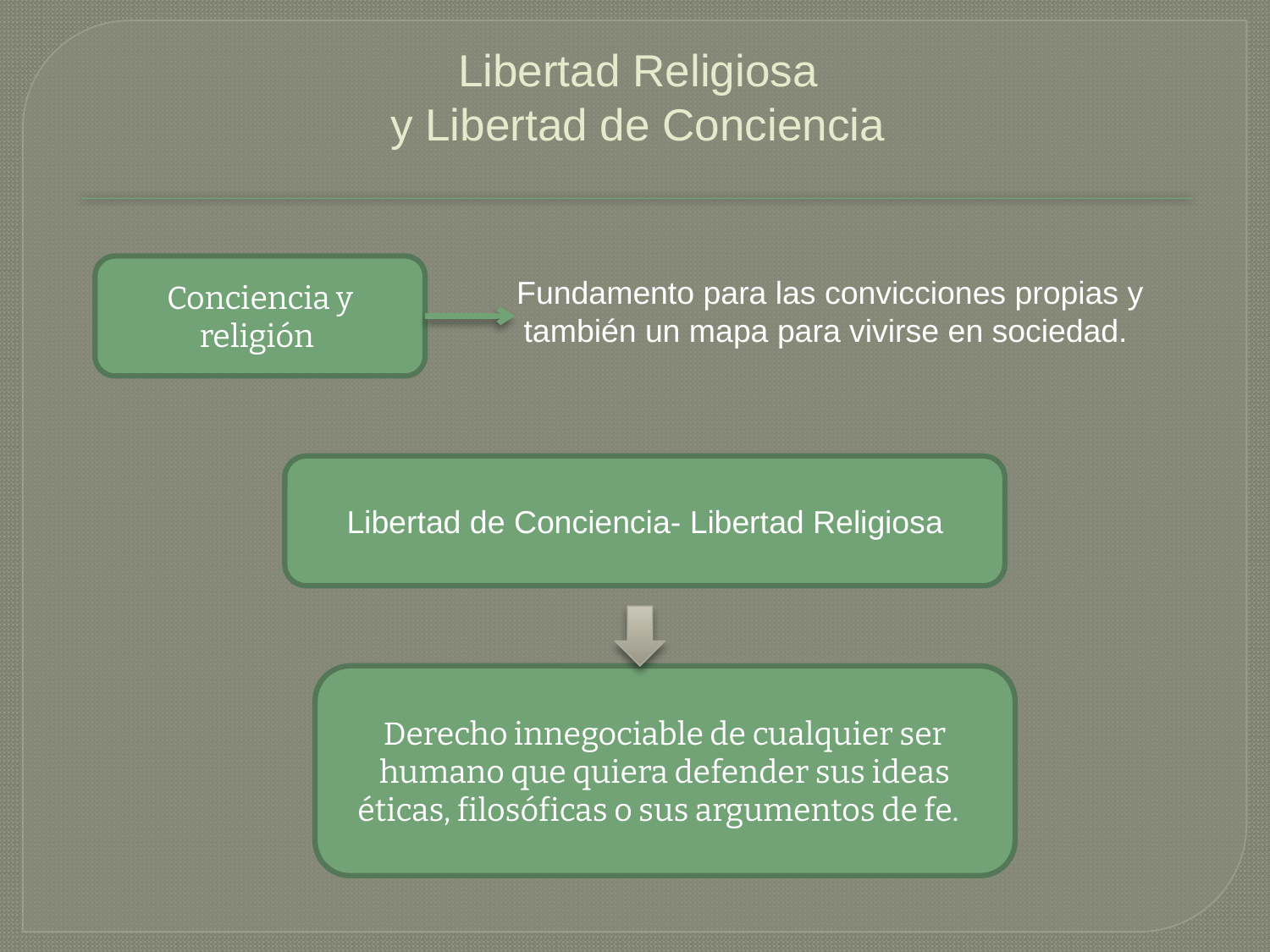

# Libertad Religiosa y Libertad de Conciencia
Conciencia y religión
Fundamento para las convicciones propias y también un mapa para vivirse en sociedad.
Libertad de Conciencia- Libertad Religiosa

Derecho innegociable de cualquier ser humano que quiera defender sus ideas éticas, filosóficas o sus argumentos de fe.